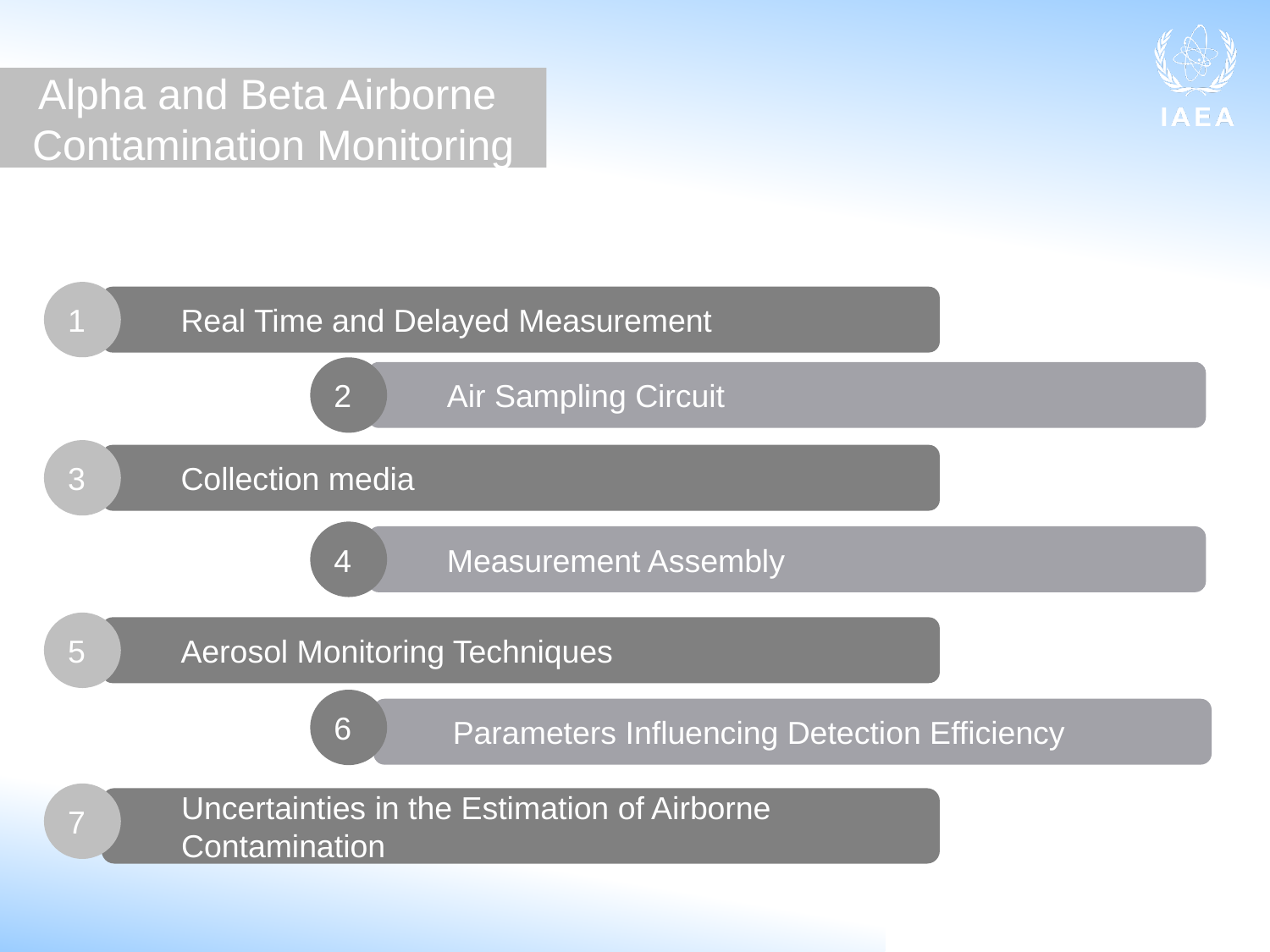

Alpha and Beta Airborne
Contamination Monitoring
1
Real Time and Delayed Measurement
2
Air Sampling Circuit
3
Collection media
4
Measurement Assembly
5
Aerosol Monitoring Techniques
6
Parameters Influencing Detection Efficiency
7
Uncertainties in the Estimation of Airborne Contamination